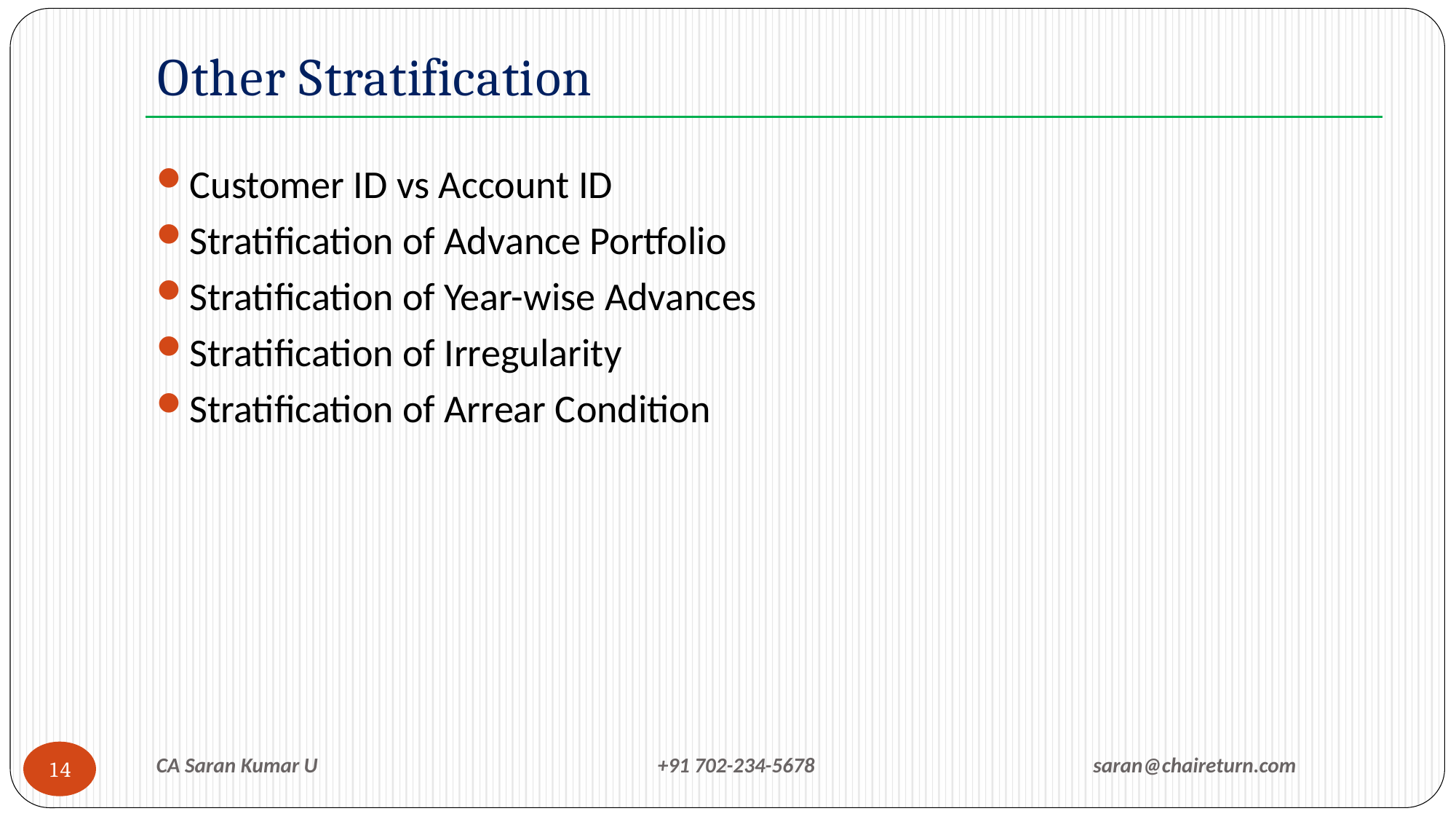

# Other Stratification
Customer ID vs Account ID
Stratification of Advance Portfolio
Stratification of Year-wise Advances
Stratification of Irregularity
Stratification of Arrear Condition
CA Saran Kumar U                                                                        +91 702-234-5678                                                           saran@chaireturn.com
14